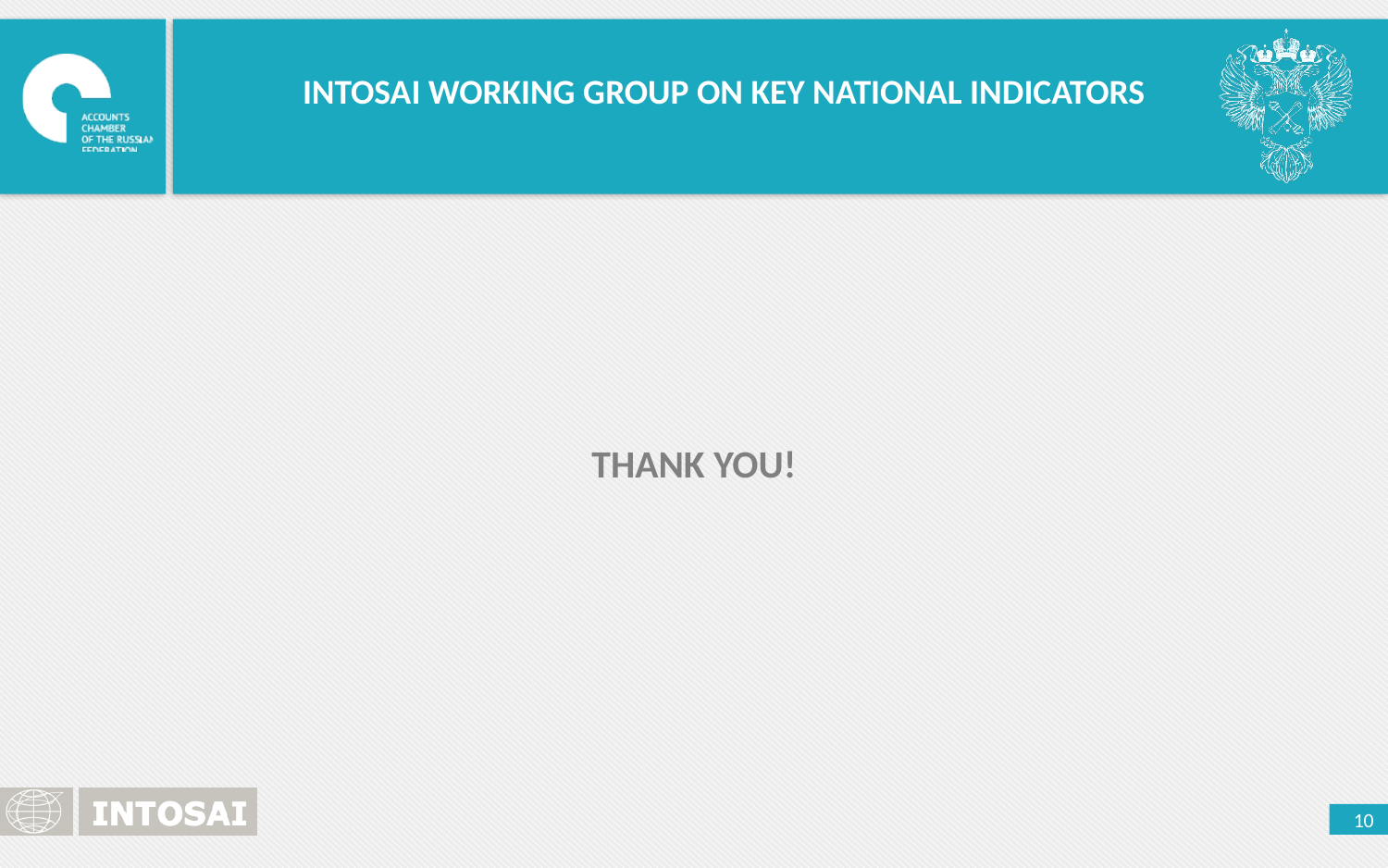

INTOSAI WORKING GROUP ON KEY NATIONAL INDICATORS
THANK YOU!